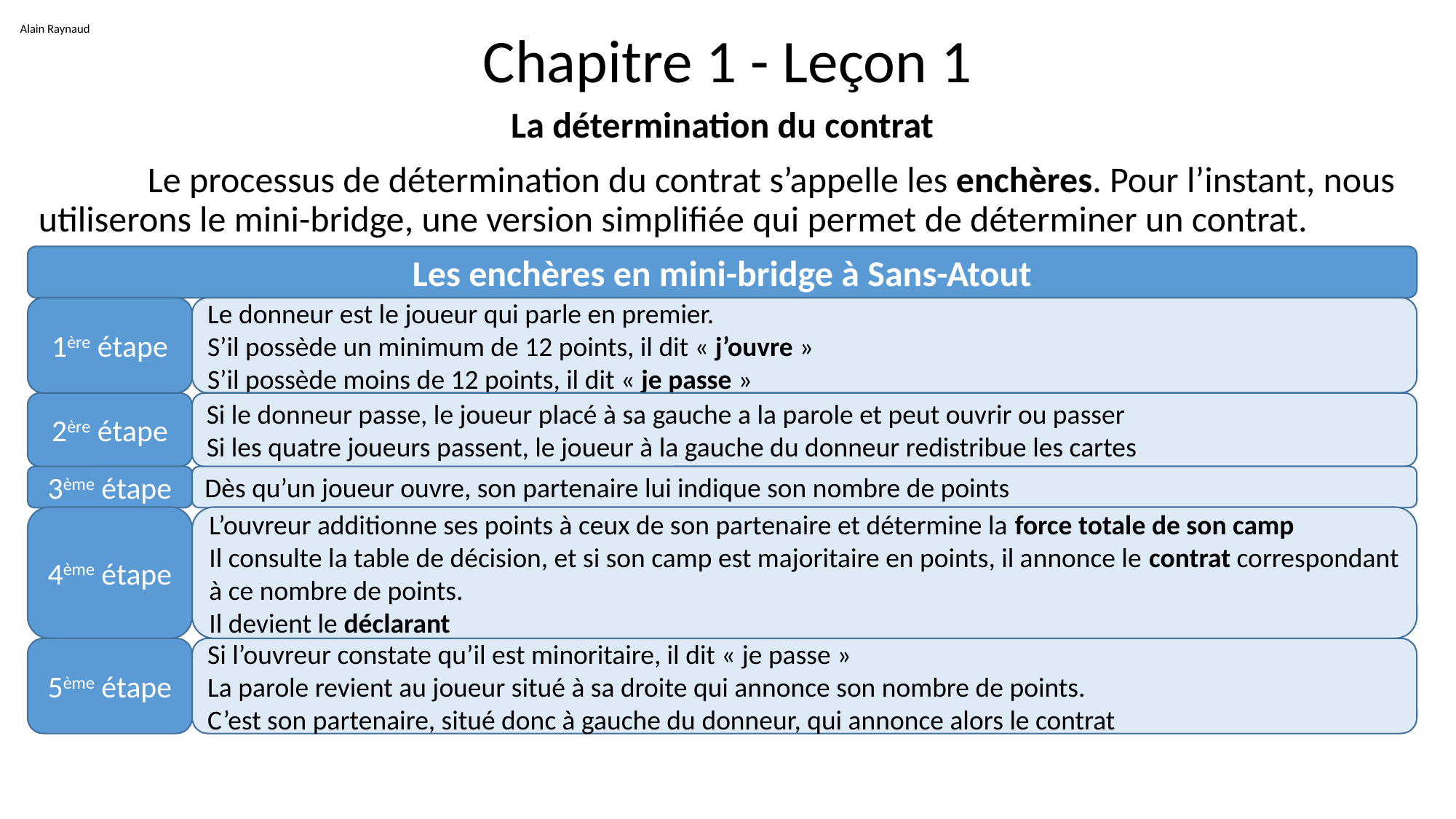

Alain Raynaud
# Chapitre 1 - Leçon 1
La détermination du contrat
	Le processus de détermination du contrat s’appelle les enchères. Pour l’instant, nous utiliserons le mini-bridge, une version simplifiée qui permet de déterminer un contrat.

Les enchères en mini-bridge à Sans-Atout
1ère étape
Le donneur est le joueur qui parle en premier.
S’il possède un minimum de 12 points, il dit « j’ouvre »
S’il possède moins de 12 points, il dit « je passe »
2ère étape
Si le donneur passe, le joueur placé à sa gauche a la parole et peut ouvrir ou passer
Si les quatre joueurs passent, le joueur à la gauche du donneur redistribue les cartes
Dès qu’un joueur ouvre, son partenaire lui indique son nombre de points
3ème étape
4ème étape
L’ouvreur additionne ses points à ceux de son partenaire et détermine la force totale de son camp
Il consulte la table de décision, et si son camp est majoritaire en points, il annonce le contrat correspondant à ce nombre de points.
Il devient le déclarant
5ème étape
Si l’ouvreur constate qu’il est minoritaire, il dit « je passe »
La parole revient au joueur situé à sa droite qui annonce son nombre de points.
C’est son partenaire, situé donc à gauche du donneur, qui annonce alors le contrat